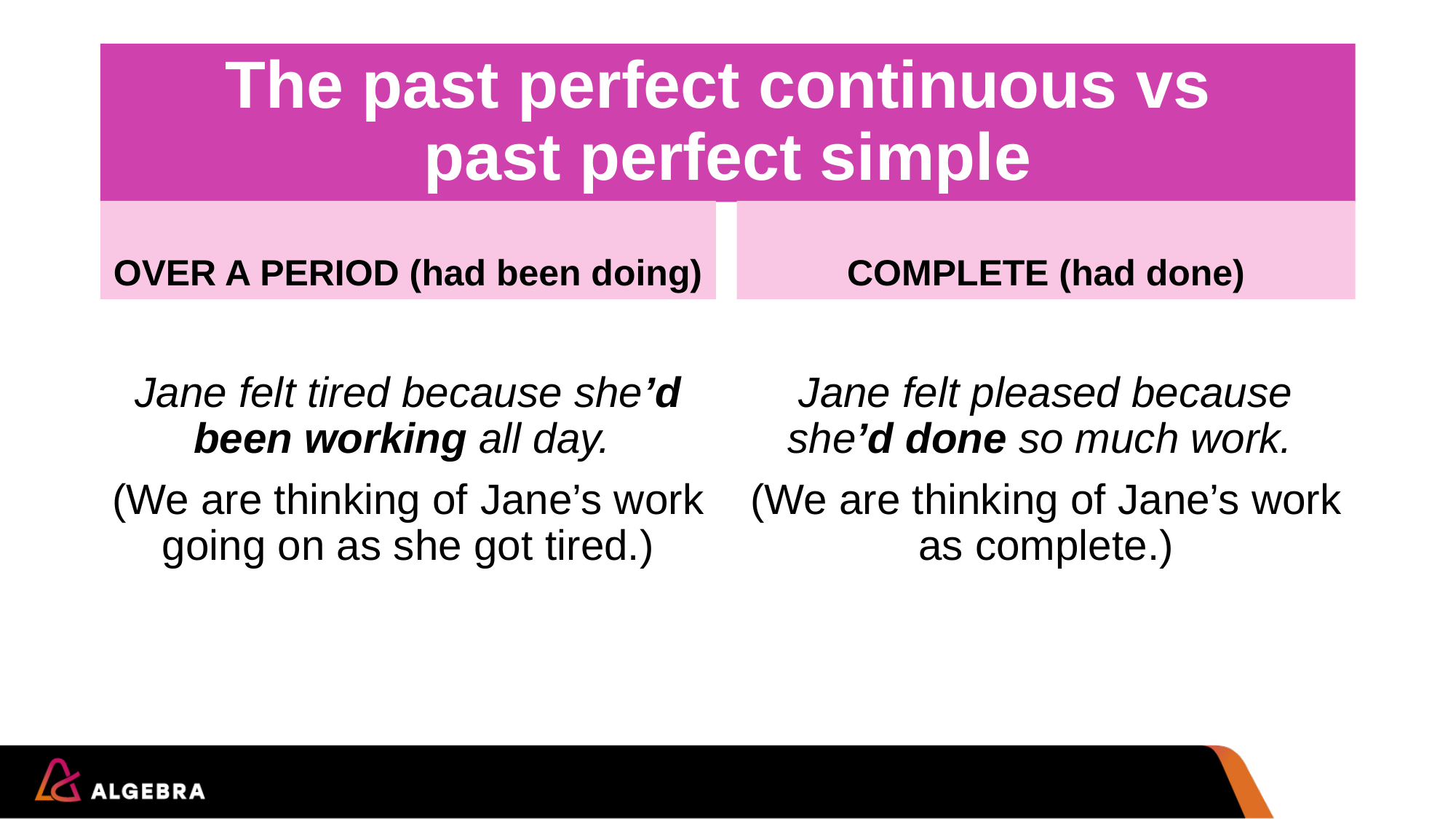

# The past perfect continuous vs past perfect simple
OVER A PERIOD (had been doing)
COMPLETE (had done)

Jane felt tired because she’d been working all day.
(We are thinking of Jane’s work going on as she got tired.)

Jane felt pleased because she’d done so much work.
(We are thinking of Jane’s work as complete.)